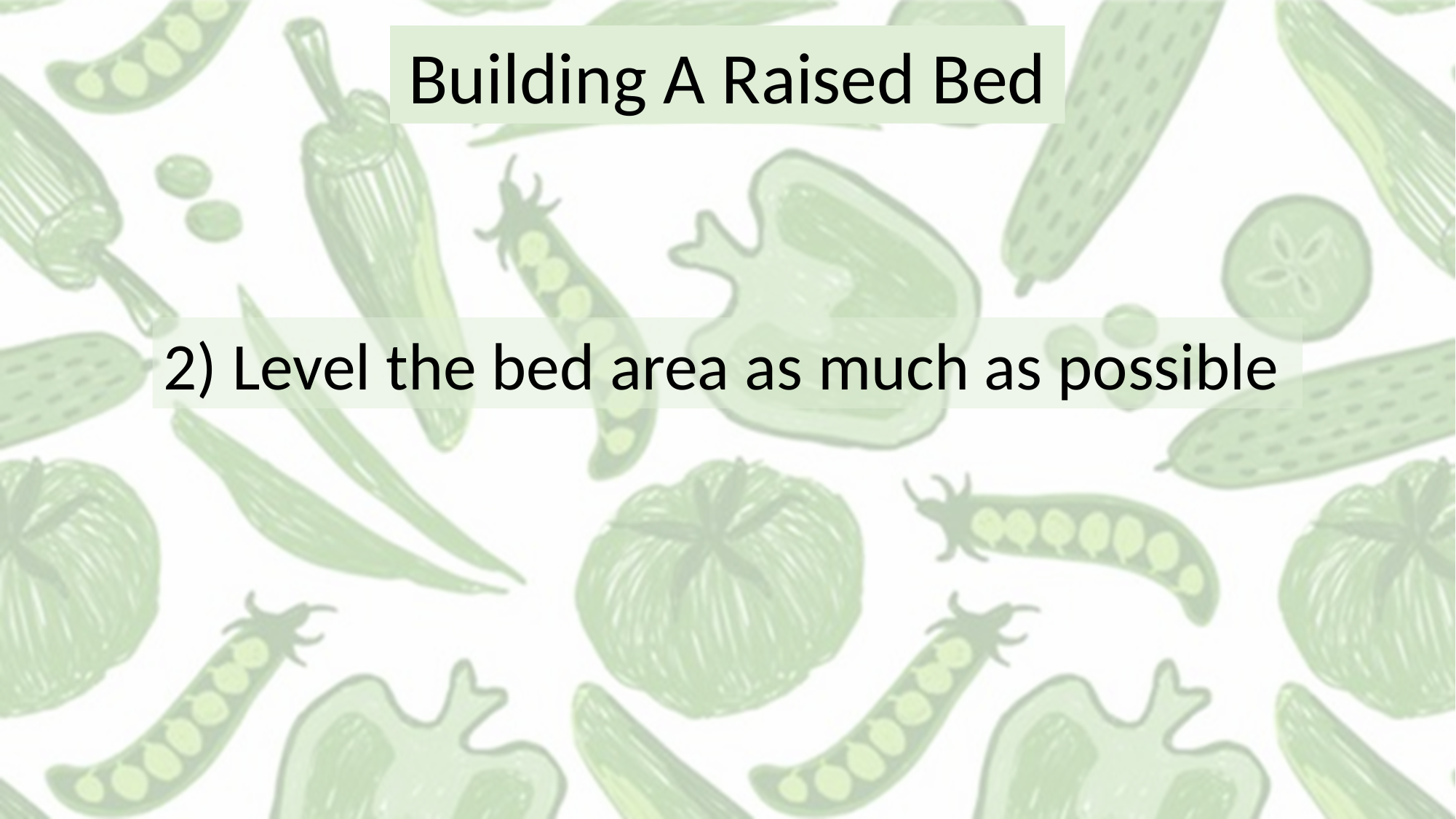

Building A Raised Bed
2) Level the bed area as much as possible